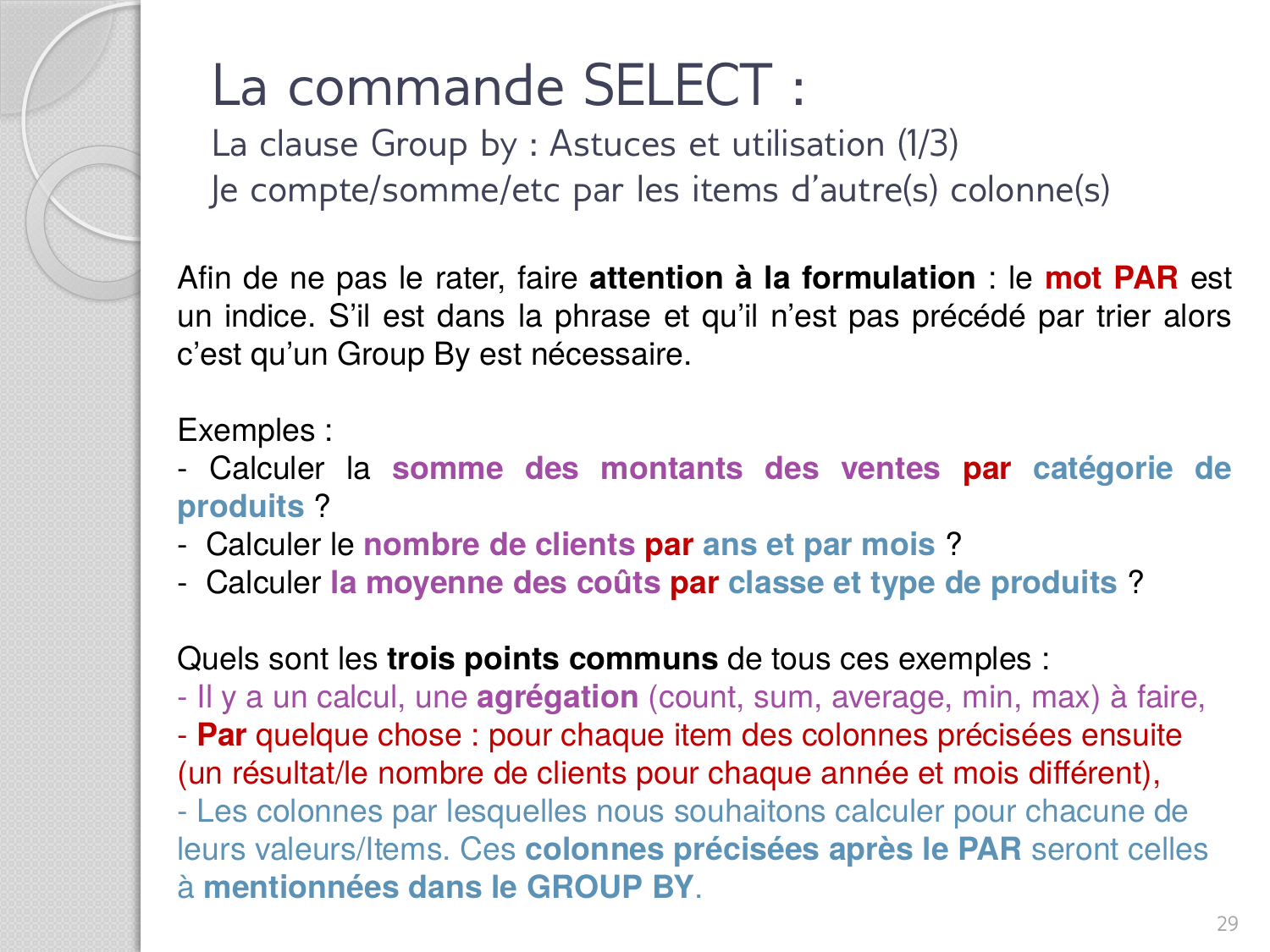

# La commande SELECT : La clause Group by : Astuces et utilisation (1/3) Je compte/somme/etc par les items d’autre(s) colonne(s)
Afin de ne pas le rater, faire attention à la formulation : le mot PAR est un indice. S’il est dans la phrase et qu’il n’est pas précédé par trier alors c’est qu’un Group By est nécessaire.

Exemples :
- Calculer la somme des montants des ventes par catégorie de produits ?
-  Calculer le nombre de clients par ans et par mois ?
-  Calculer la moyenne des coûts par classe et type de produits ?

Quels sont les trois points communs de tous ces exemples :
- Il y a un calcul, une agrégation (count, sum, average, min, max) à faire,
- Par quelque chose : pour chaque item des colonnes précisées ensuite (un résultat/le nombre de clients pour chaque année et mois différent),
- Les colonnes par lesquelles nous souhaitons calculer pour chacune de leurs valeurs/Items. Ces colonnes précisées après le PAR seront celles à mentionnées dans le GROUP BY.
29